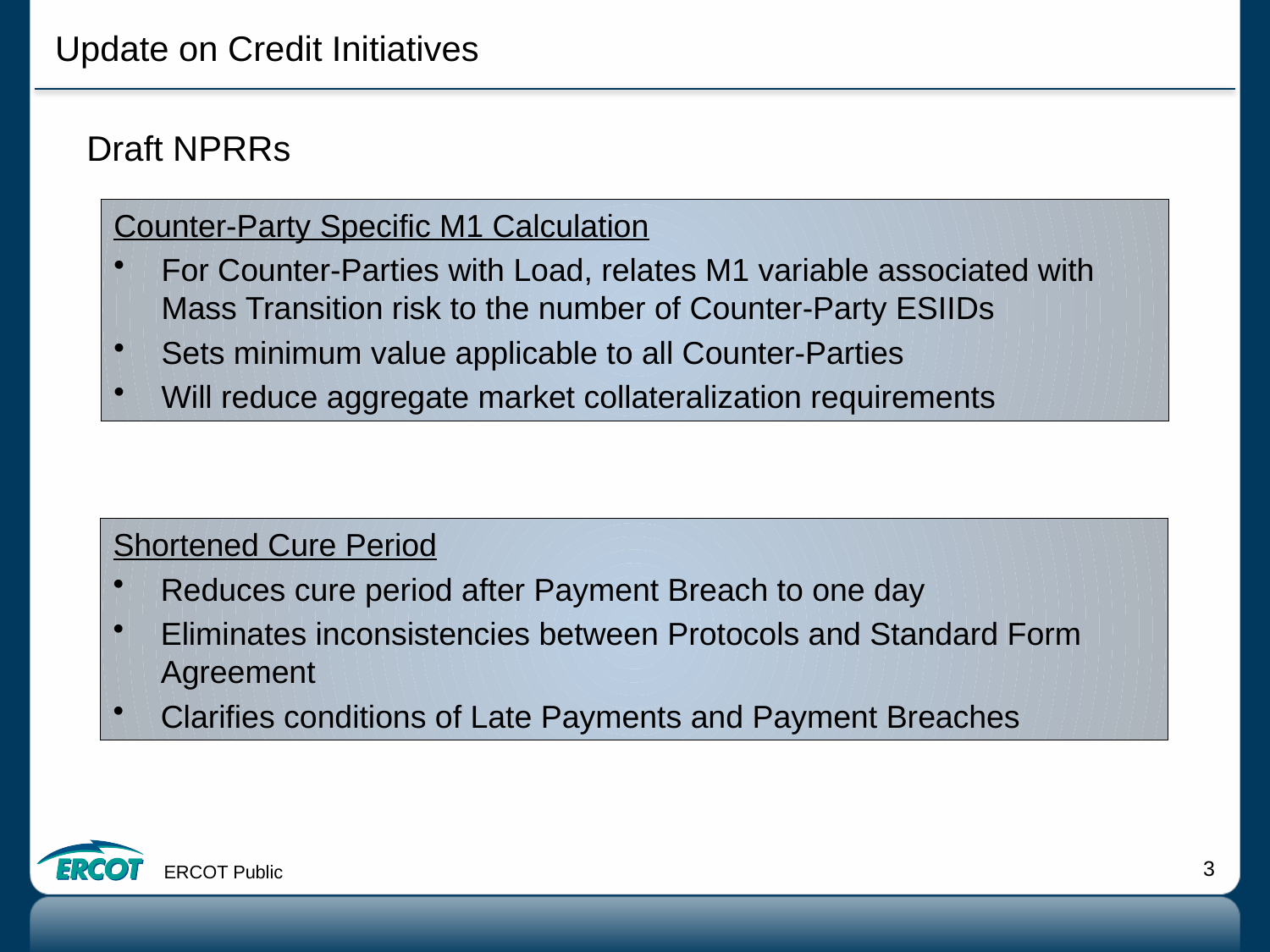

Update on Credit Initiatives
Draft NPRRs
Counter-Party Specific M1 Calculation
For Counter-Parties with Load, relates M1 variable associated with Mass Transition risk to the number of Counter-Party ESIIDs
Sets minimum value applicable to all Counter-Parties
Will reduce aggregate market collateralization requirements
Shortened Cure Period
Reduces cure period after Payment Breach to one day
Eliminates inconsistencies between Protocols and Standard Form Agreement
Clarifies conditions of Late Payments and Payment Breaches
ERCOT Public